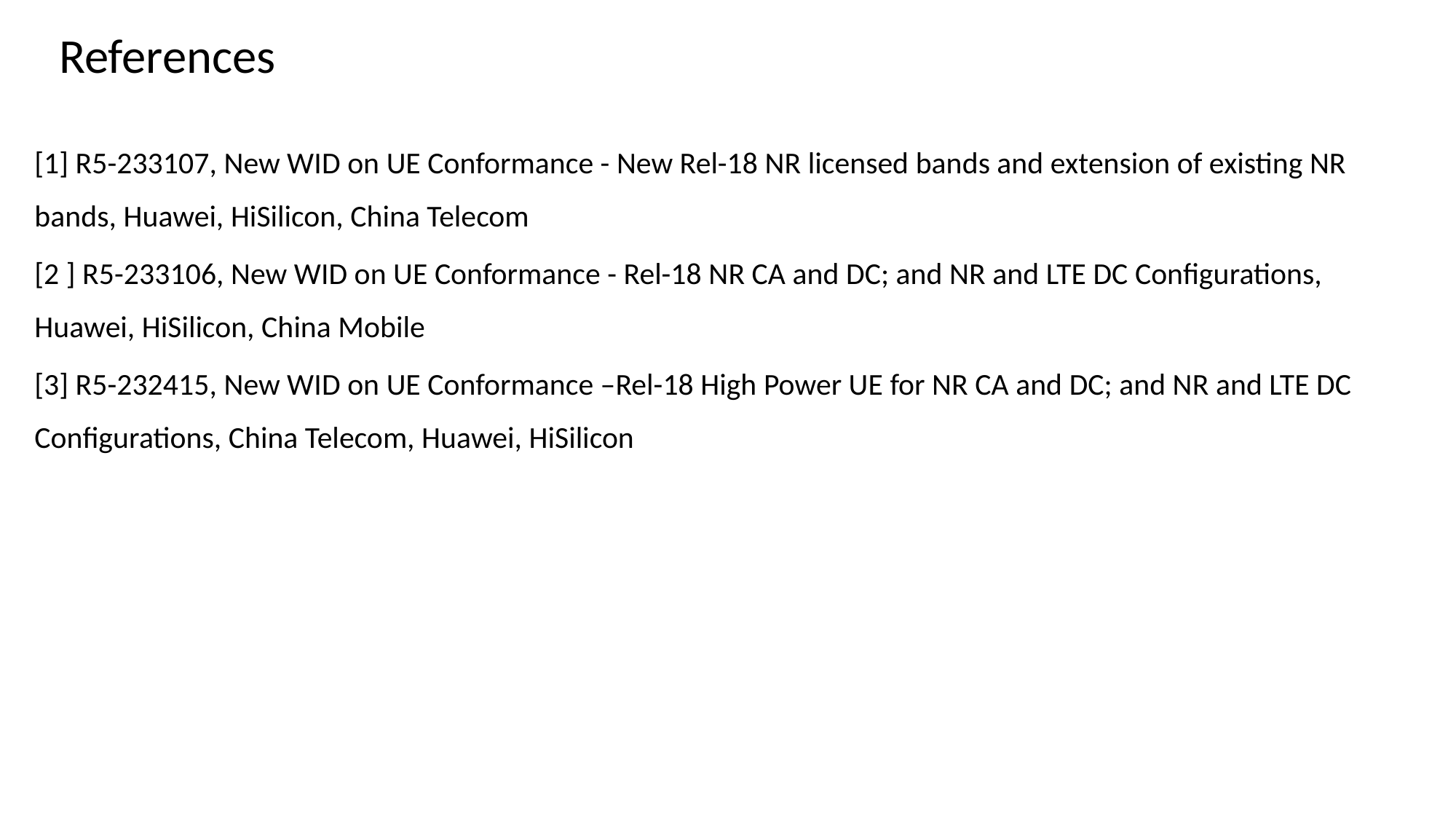

# References
[1] R5-233107, New WID on UE Conformance - New Rel-18 NR licensed bands and extension of existing NR bands, Huawei, HiSilicon, China Telecom
[2 ] R5-233106, New WID on UE Conformance - Rel-18 NR CA and DC; and NR and LTE DC Configurations, Huawei, HiSilicon, China Mobile
[3] R5-232415, New WID on UE Conformance –Rel-18 High Power UE for NR CA and DC; and NR and LTE DC Configurations, China Telecom, Huawei, HiSilicon